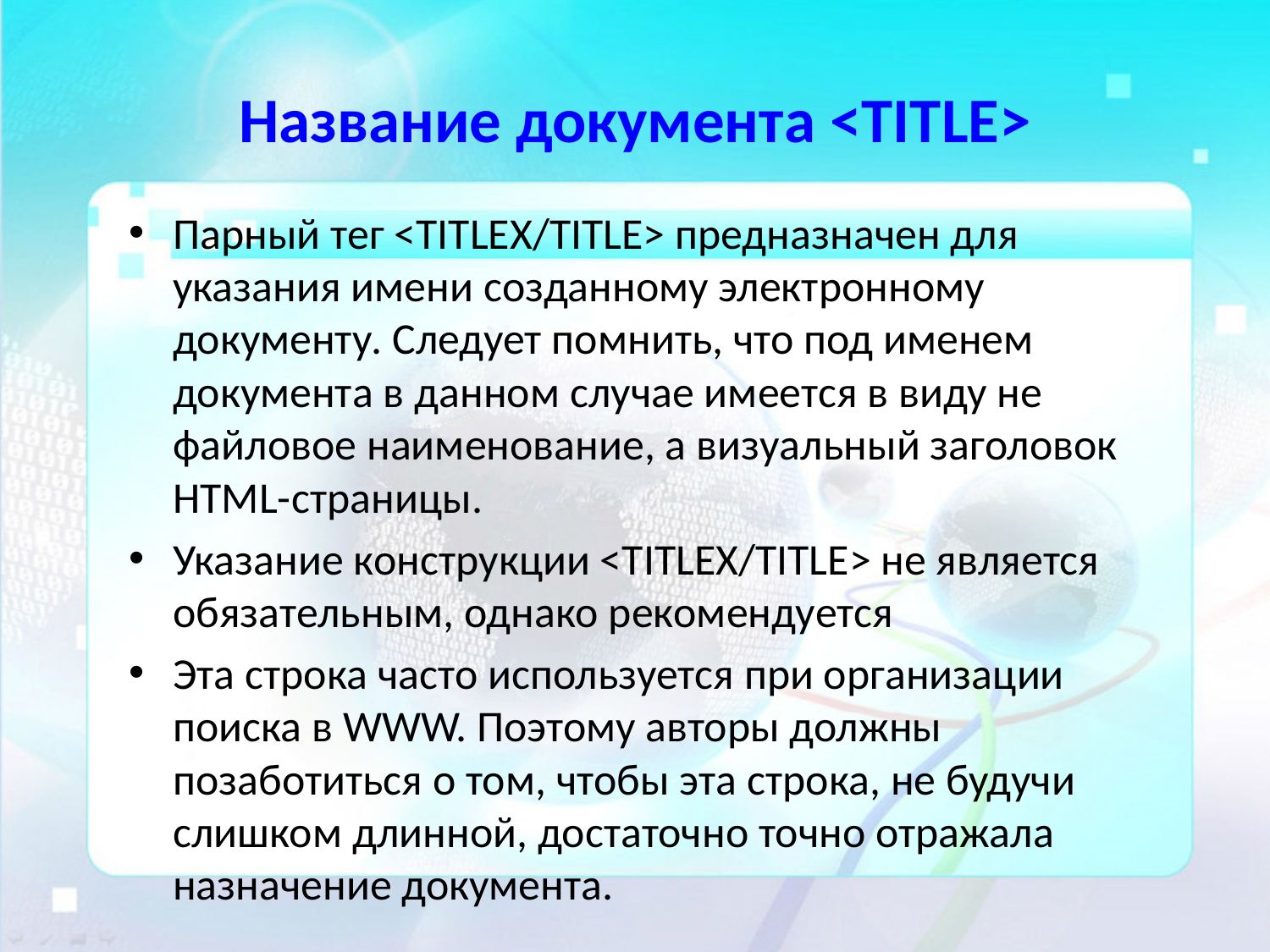

# Название документа <TITLE>
Парный тег <TITLEX/TITLE> предназначен для указания имени созданному электронному документу. Следует помнить, что под именем документа в данном случае имеется в виду не файловое наименование, а визуальный заголовок HTML-страницы.
Указание конструкции <TITLEX/TITLE> не является обязательным, однако рекомендуется
Эта строка часто используется при организации поиска в WWW. Поэтому авторы должны позаботиться о том, чтобы эта строка, не будучи слишком длинной, достаточно точно отражала назначение документа.